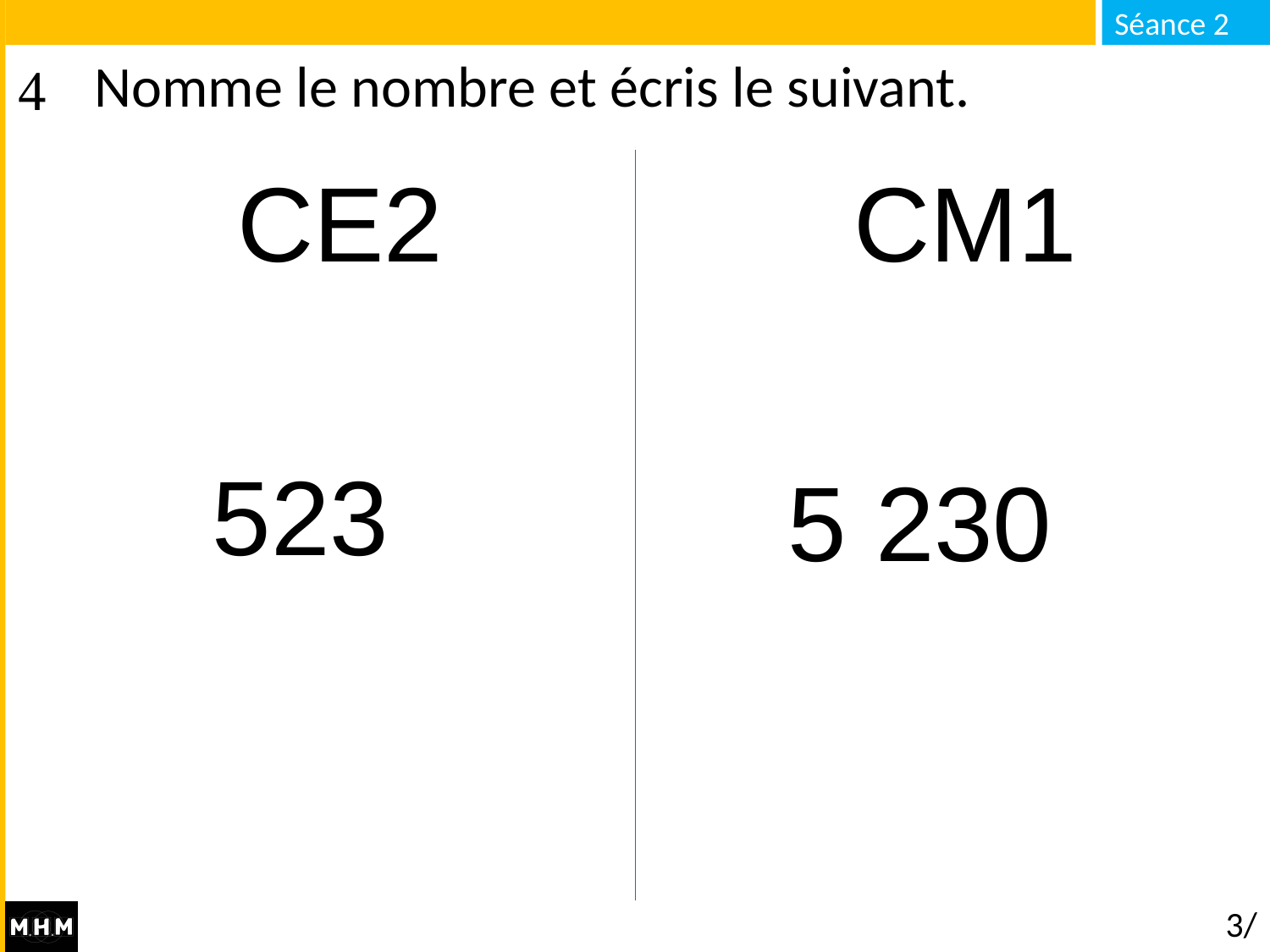

# Nomme le nombre et écris le suivant.
CE2              CM1

523
5 230
3/5